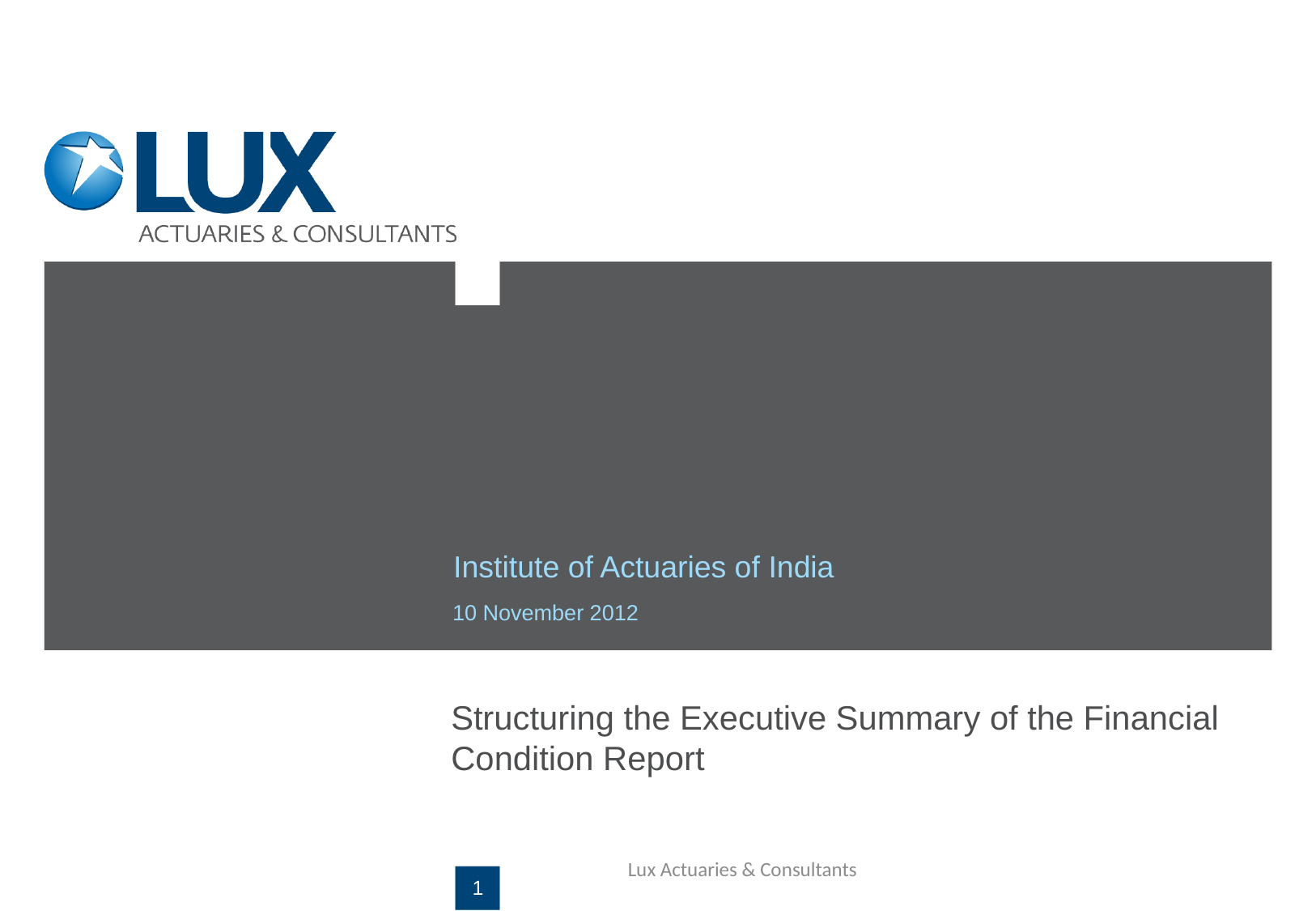

Institute of Actuaries of India
10 November 2012
Structuring the Executive Summary of the Financial Condition Report
Lux Actuaries & Consultants
1